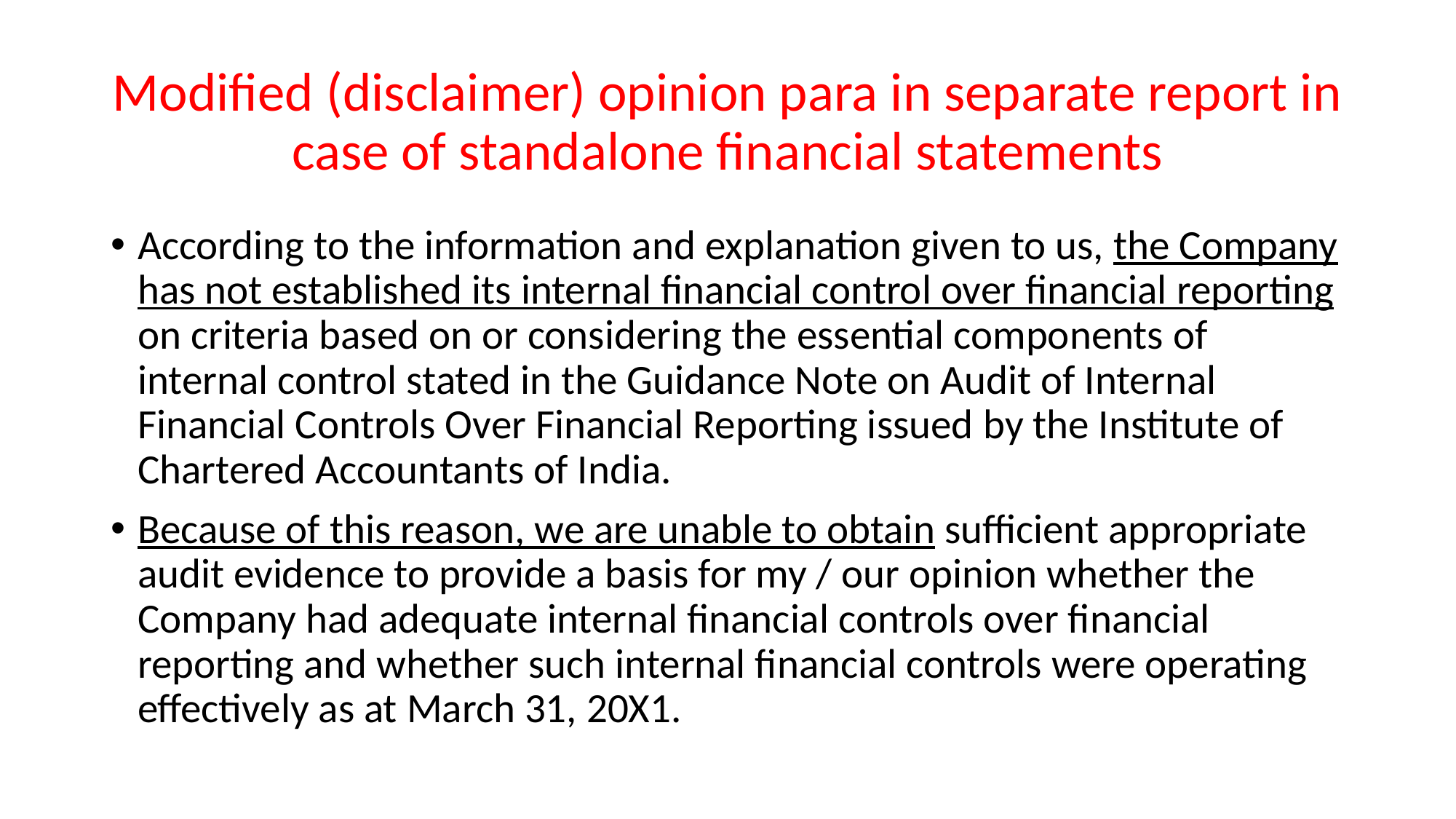

# Modified (disclaimer) opinion para in separate report in case of standalone financial statements
According to the information and explanation given to us, the Company has not established its internal financial control over financial reporting on criteria based on or considering the essential components of internal control stated in the Guidance Note on Audit of Internal Financial Controls Over Financial Reporting issued by the Institute of Chartered Accountants of India.
Because of this reason, we are unable to obtain sufficient appropriate audit evidence to provide a basis for my / our opinion whether the Company had adequate internal financial controls over financial reporting and whether such internal financial controls were operating effectively as at March 31, 20X1.